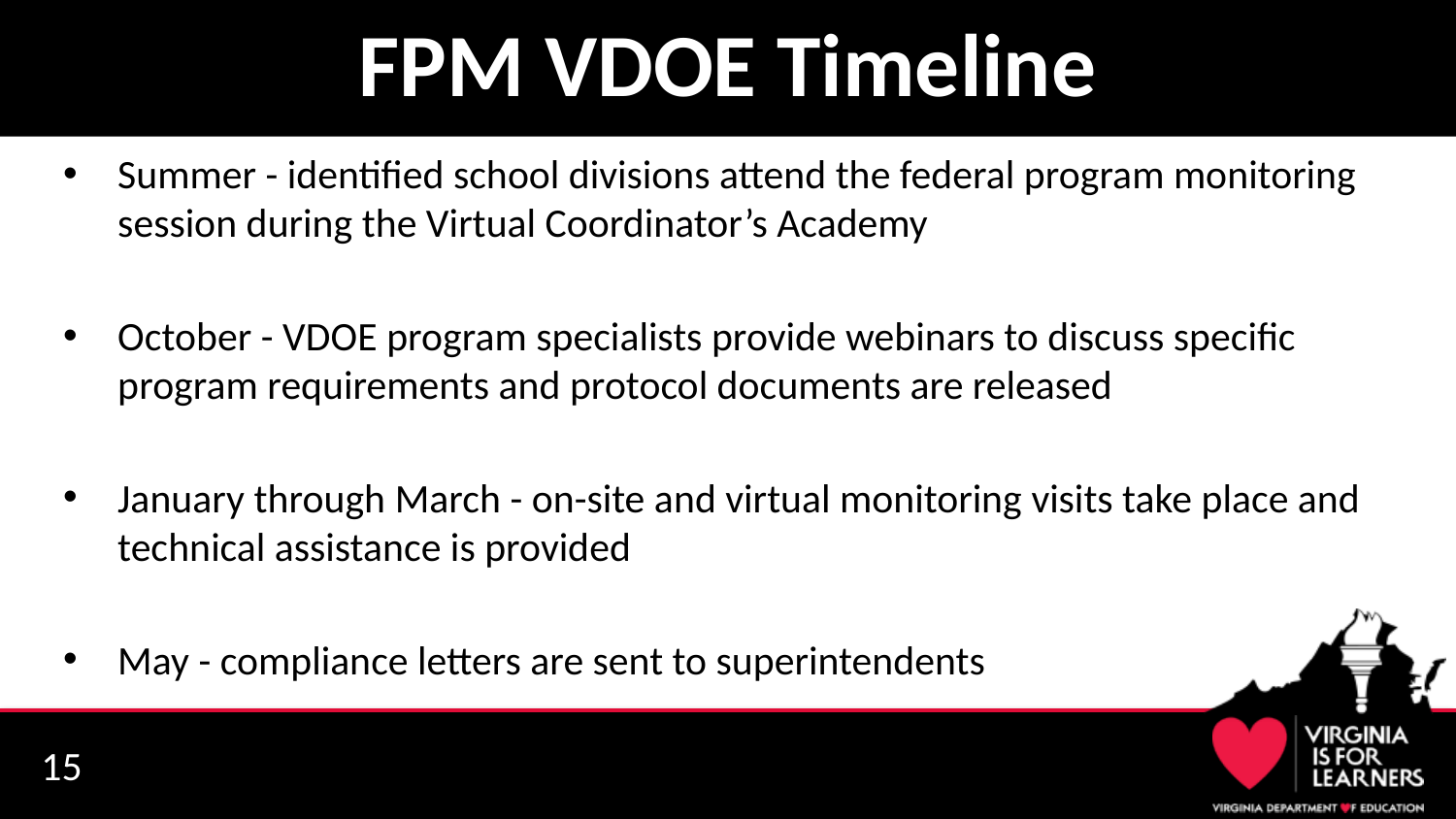

# FPM VDOE Timeline
Summer - identified school divisions attend the federal program monitoring session during the Virtual Coordinator’s Academy

October - VDOE program specialists provide webinars to discuss specific program requirements and protocol documents are released

January through March - on-site and virtual monitoring visits take place and technical assistance is provided

May - compliance letters are sent to superintendents